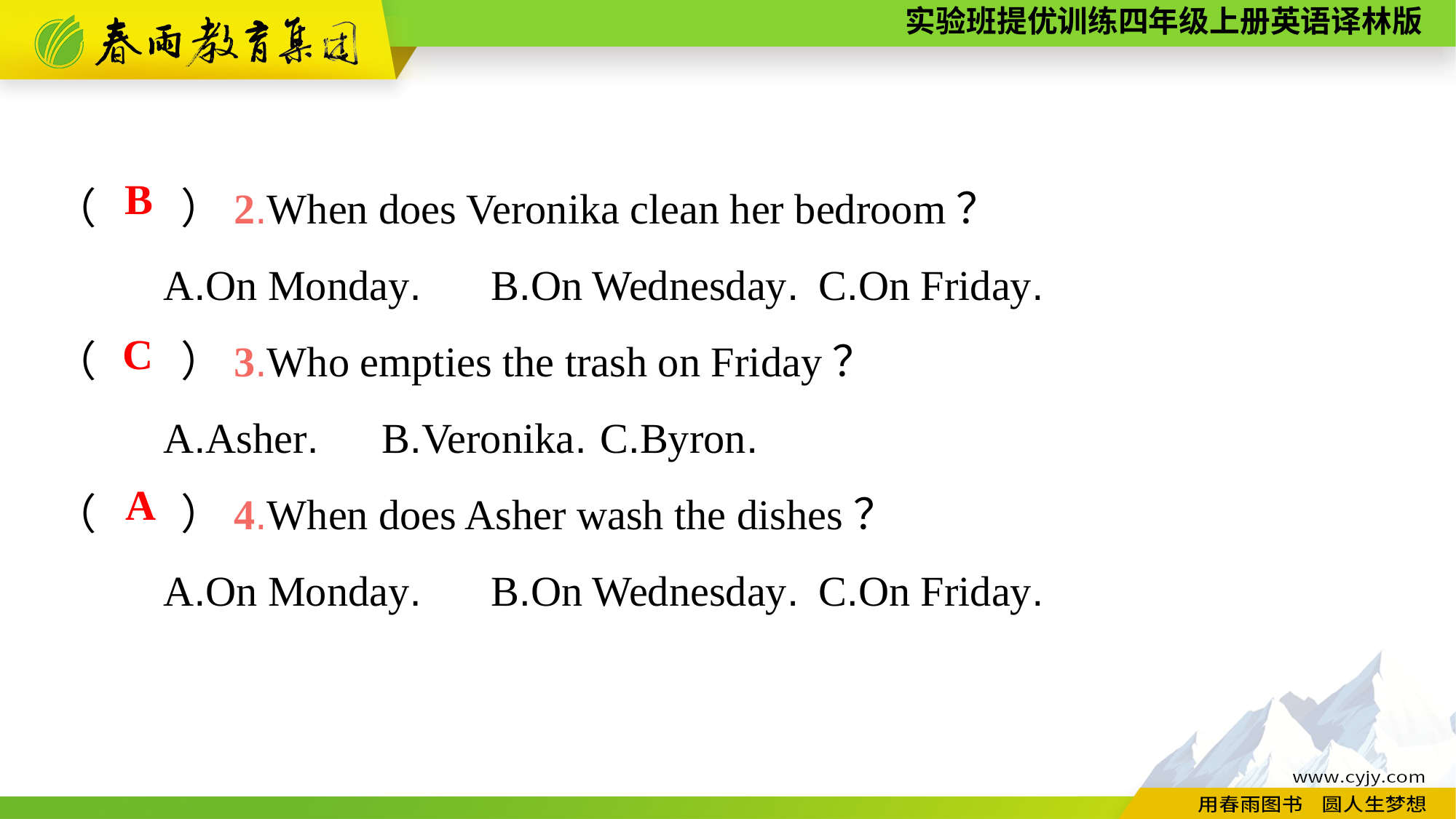

（　　）2.When does Veronika clean her bedroom？
	A.On Monday.	B.On Wednesday.	C.On Friday.
（　　）3.Who empties the trash on Friday？
	A.Asher.	B.Veronika.	C.Byron.
（　　）4.When does Asher wash the dishes？
	A.On Monday.	B.On Wednesday.	C.On Friday.
B
C
A